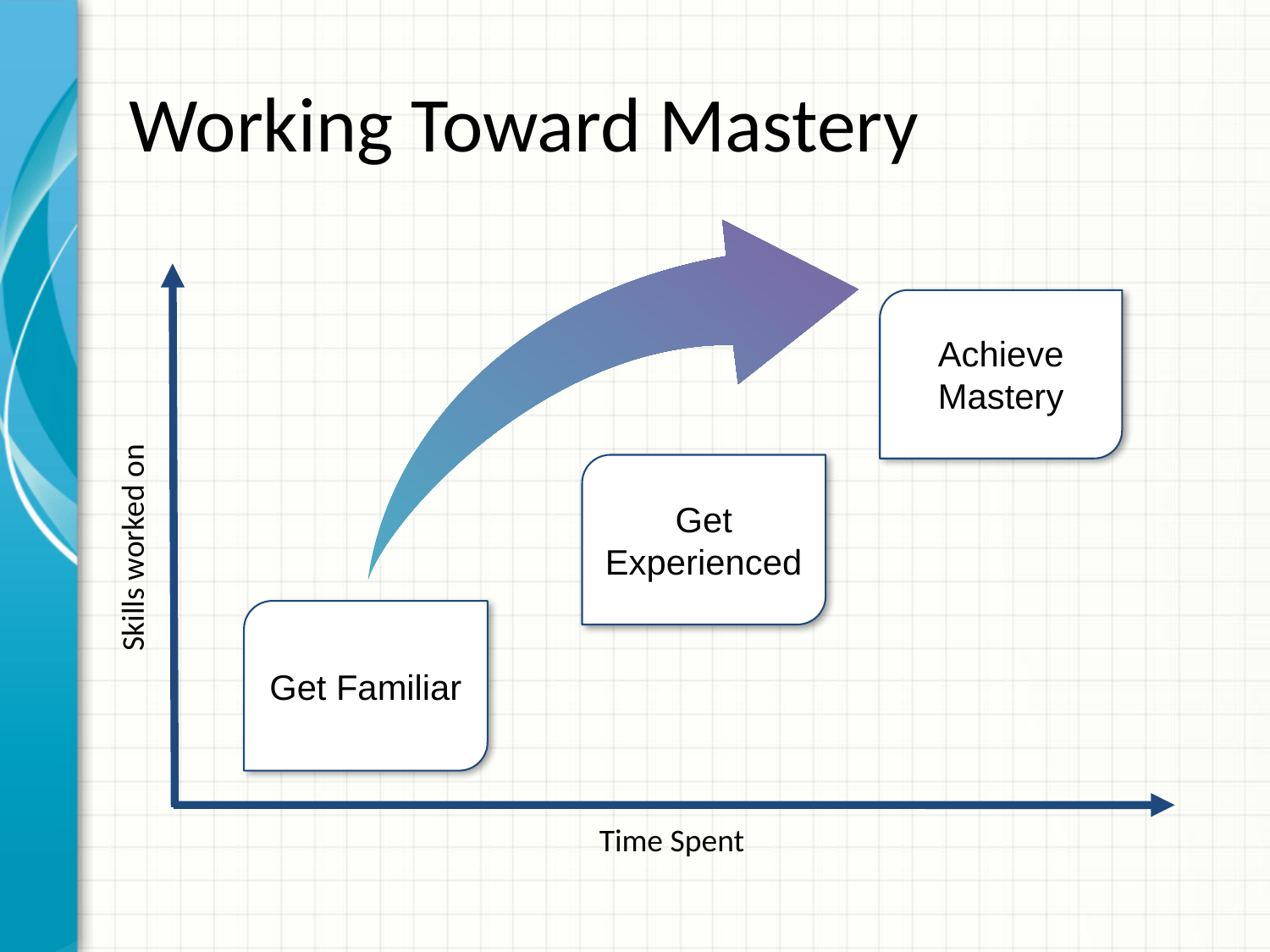

# Working Toward Mastery

Achieve Mastery
Get Experienced
Skills worked on
Get Familiar

Time Spent